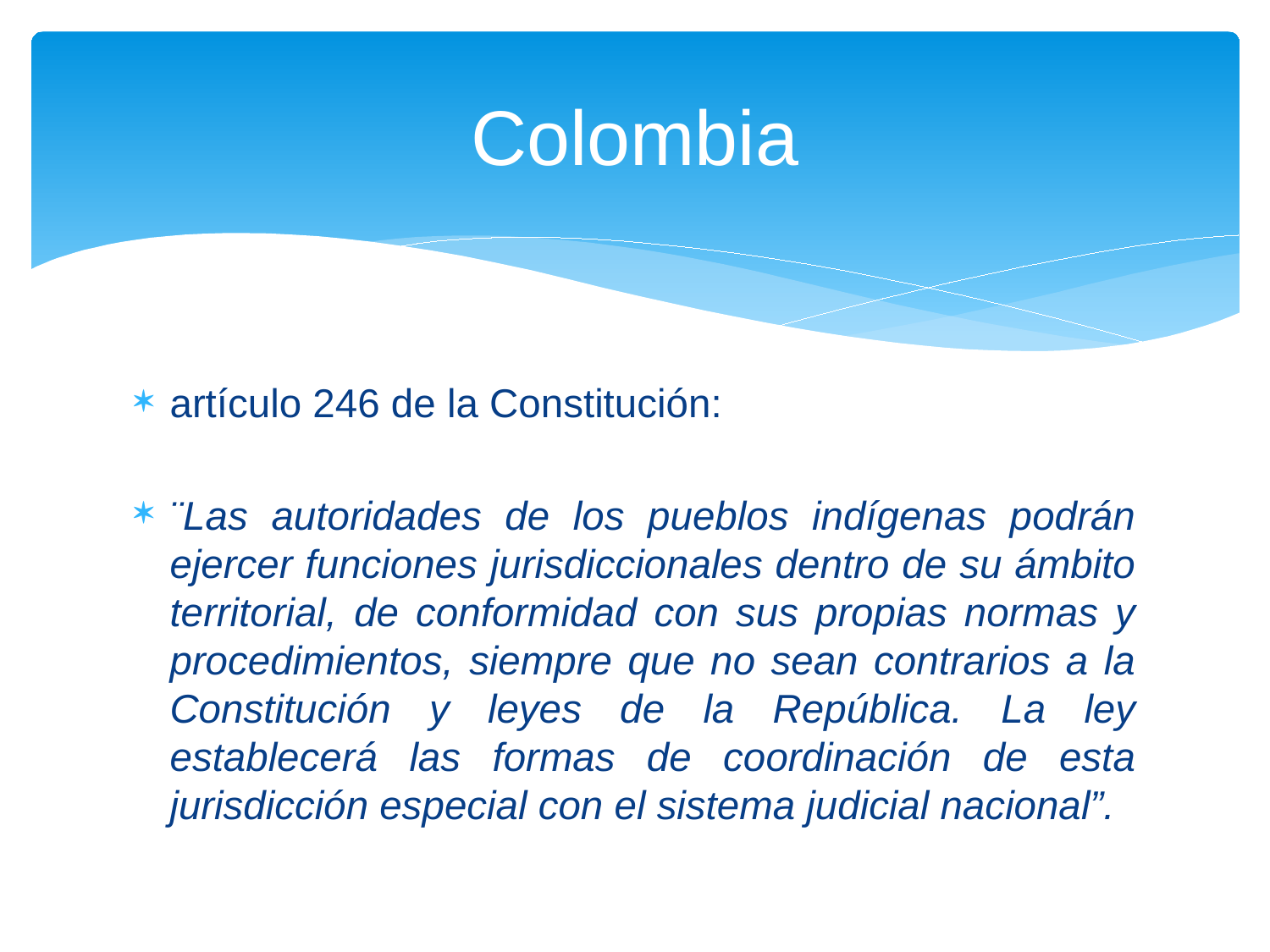

# Colombia
artículo 246 de la Constitución:

¨Las autoridades de los pueblos indígenas podrán ejercer funciones jurisdiccionales dentro de su ámbito territorial, de conformidad con sus propias normas y procedimientos, siempre que no sean contrarios a la Constitución y leyes de la República. La ley establecerá las formas de coordinación de esta jurisdicción especial con el sistema judicial nacional”.